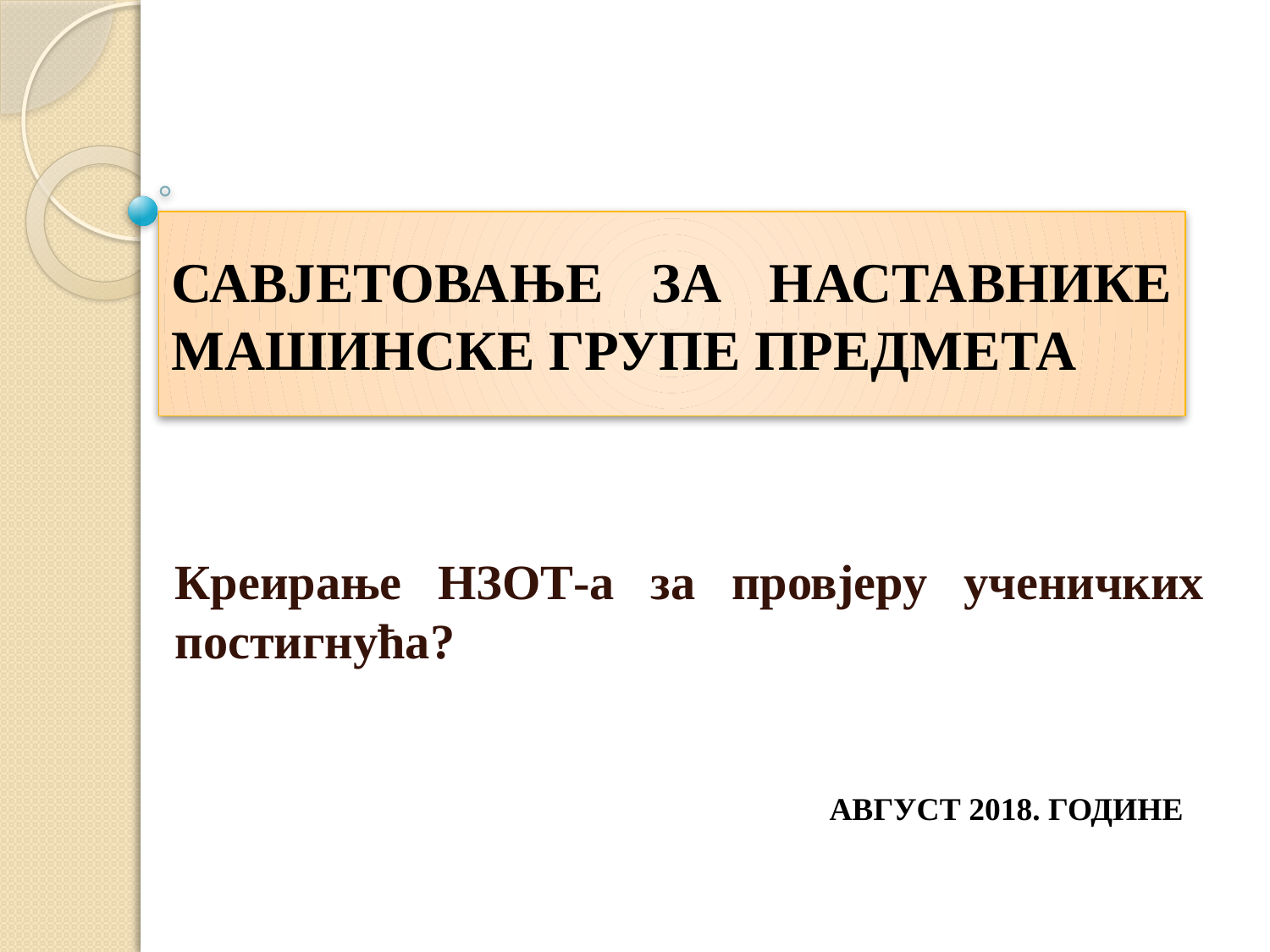

# САВЈЕТОВАЊЕ ЗА НАСТАВНИКЕ МАШИНСКЕ ГРУПЕ ПРЕДМЕТА
Креирање НЗОТ-а за провјеру ученичких постигнућа?
АВГУСТ 2018. ГОДИНЕ